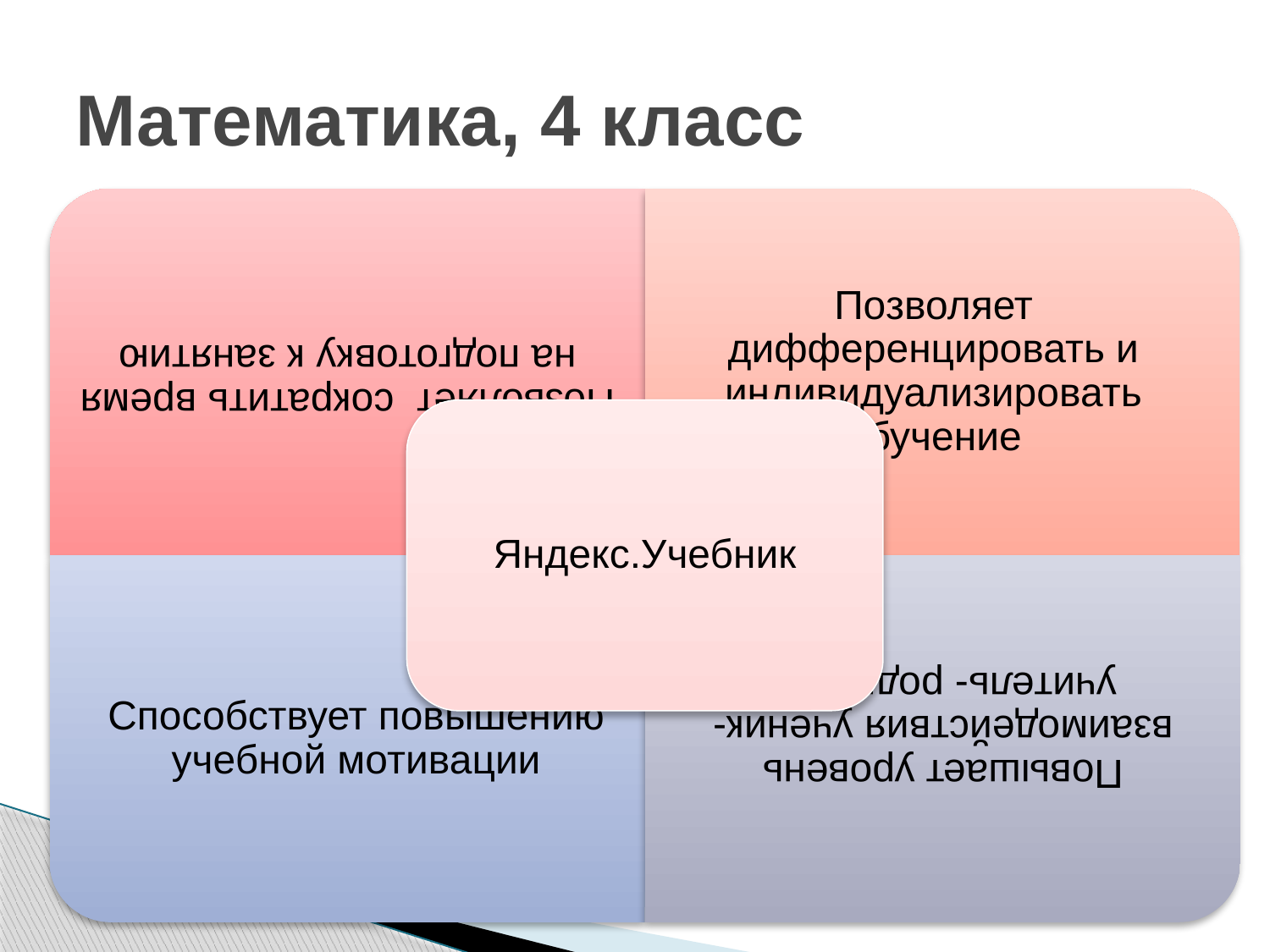

# Математика, 4 класс
Позволяет  сократить время на подготовку к занятию
Позволяет дифференцировать и индивидуализировать обучение
Способствует повышению учебной мотивации
Повышает уровень взаимодействия ученик-учитель- родитель
Яндекс.Учебник